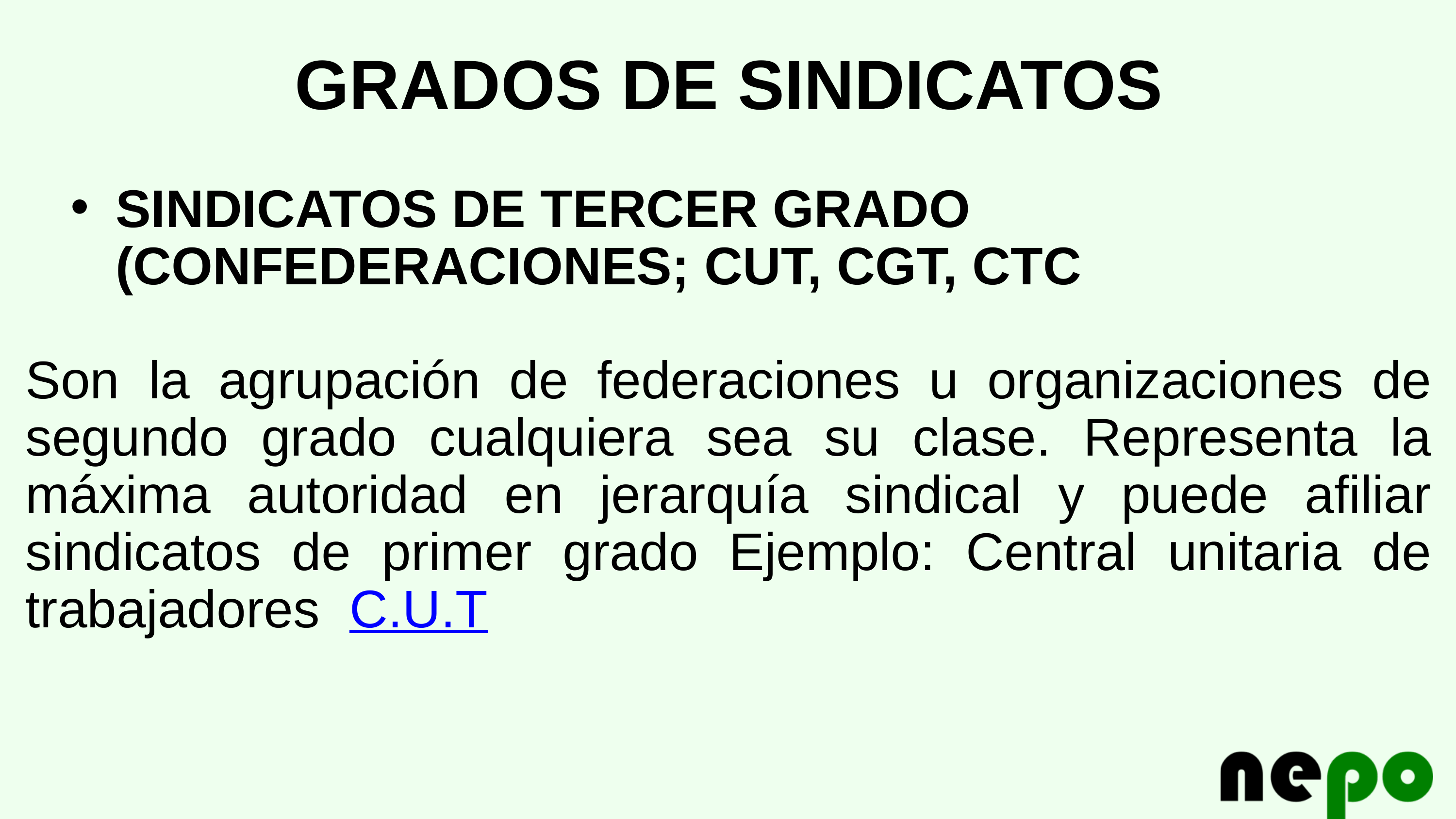

GRADOS DE SINDICATOS

SINDICATOS DE TERCER GRADO (CONFEDERACIONES; CUT, CGT, CTC

Son la agrupación de federaciones u organizaciones de segundo grado cualquiera sea su clase. Representa la máxima autoridad en jerarquía sindical y puede afiliar sindicatos de primer grado Ejemplo: Central unitaria de trabajadores  C.U.T